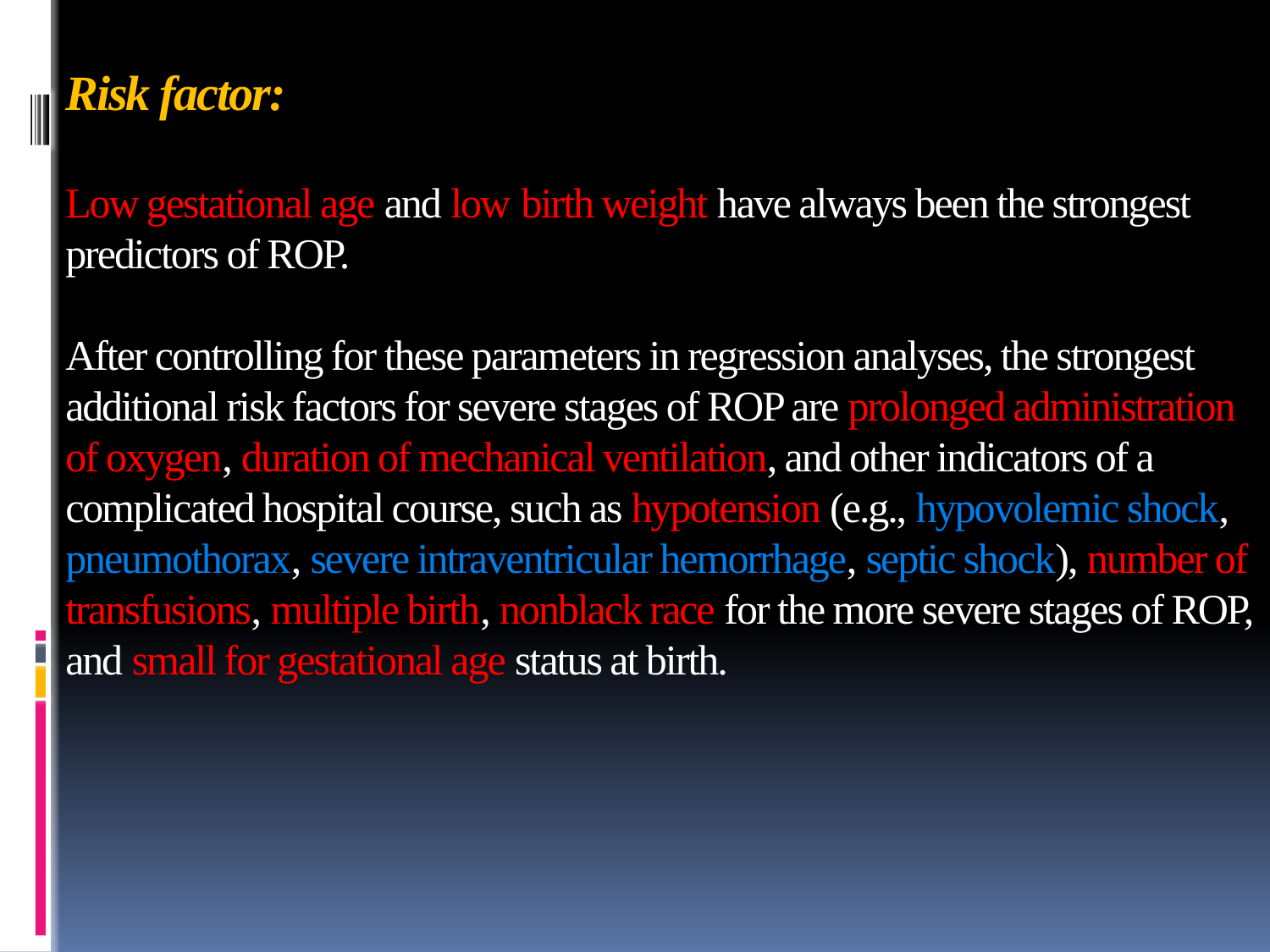

# Risk factor: Low gestational age and low birth weight have always been the strongest predictors of ROP. After controlling for these parameters in regression analyses, the strongest additional risk factors for severe stages of ROP are prolonged administration of oxygen, duration of mechanical ventilation, and other indicators of a complicated hospital course, such as hypotension (e.g., hypovolemic shock, pneumothorax, severe intraventricular hemorrhage, septic shock), number of transfusions, multiple birth, nonblack race for the more severe stages of ROP, and small for gestational age status at birth.